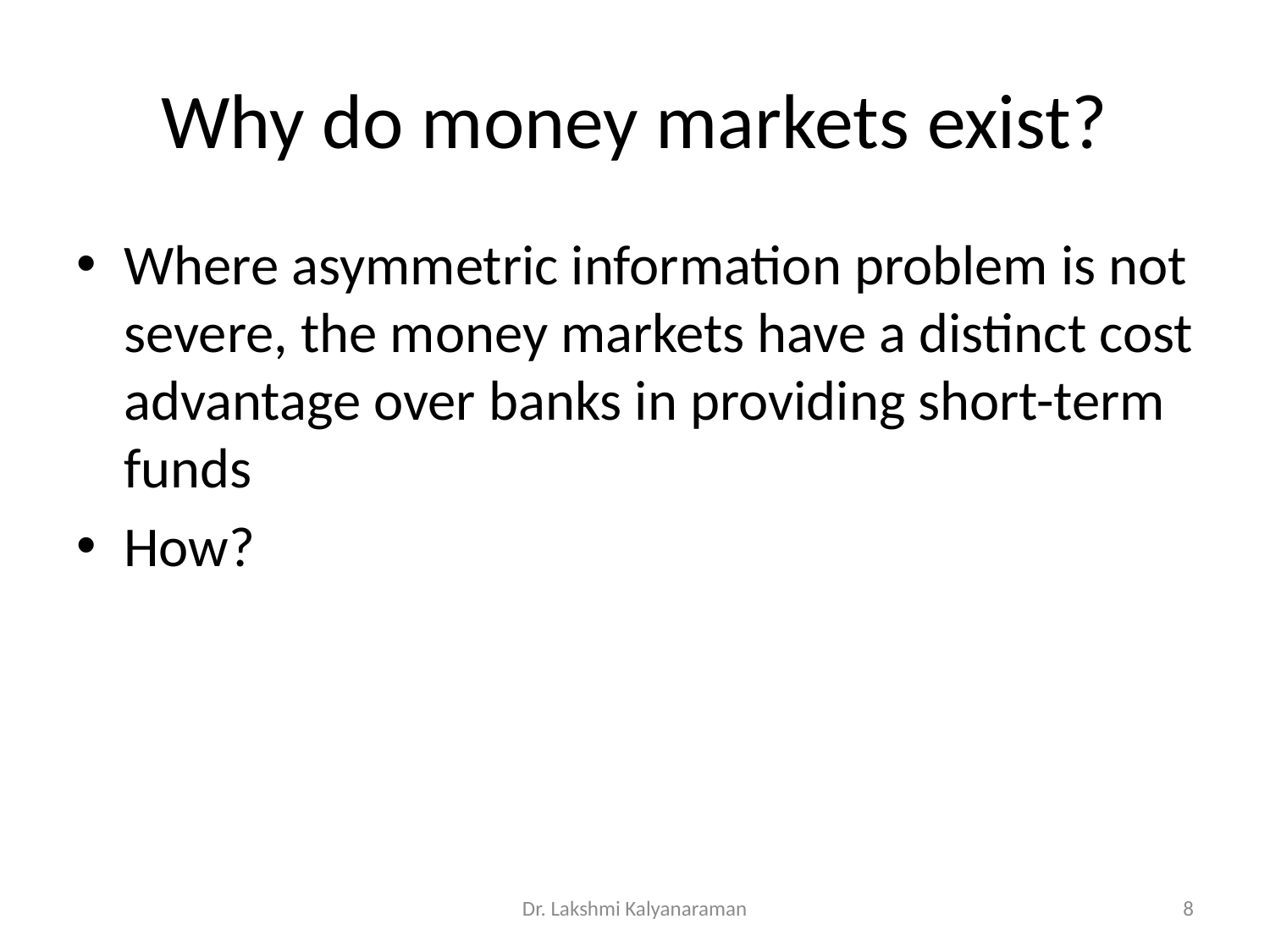

# Why do money markets exist?
Where asymmetric information problem is not severe, the money markets have a distinct cost advantage over banks in providing short-term funds
How?
Dr. Lakshmi Kalyanaraman
8